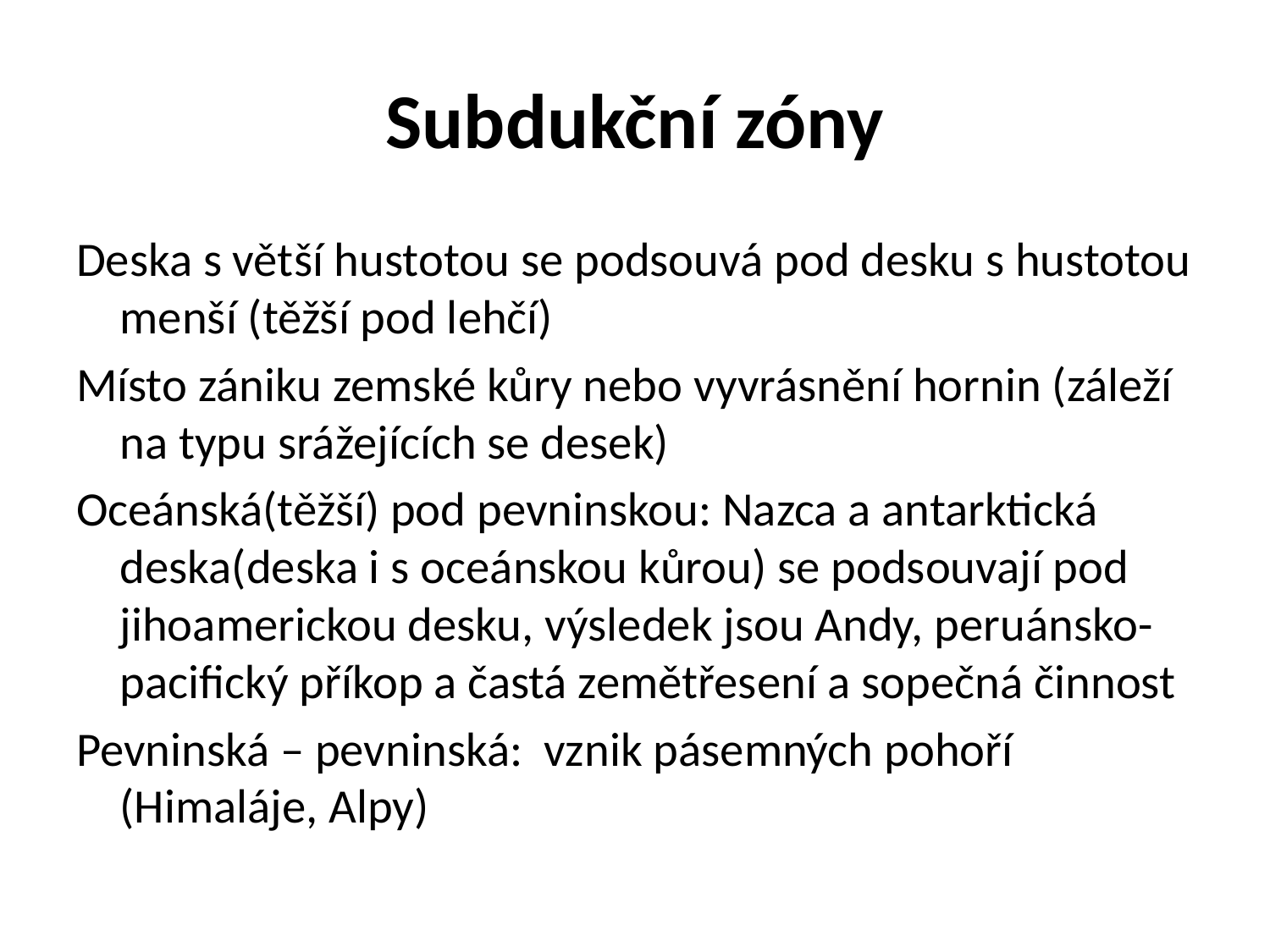

# Subdukční zóny
Deska s větší hustotou se podsouvá pod desku s hustotou menší (těžší pod lehčí)
Místo zániku zemské kůry nebo vyvrásnění hornin (záleží na typu srážejících se desek)
Oceánská(těžší) pod pevninskou: Nazca a antarktická deska(deska i s oceánskou kůrou) se podsouvají pod jihoamerickou desku, výsledek jsou Andy, peruánsko-pacifický příkop a častá zemětřesení a sopečná činnost
Pevninská – pevninská:  vznik pásemných pohoří (Himaláje, Alpy)